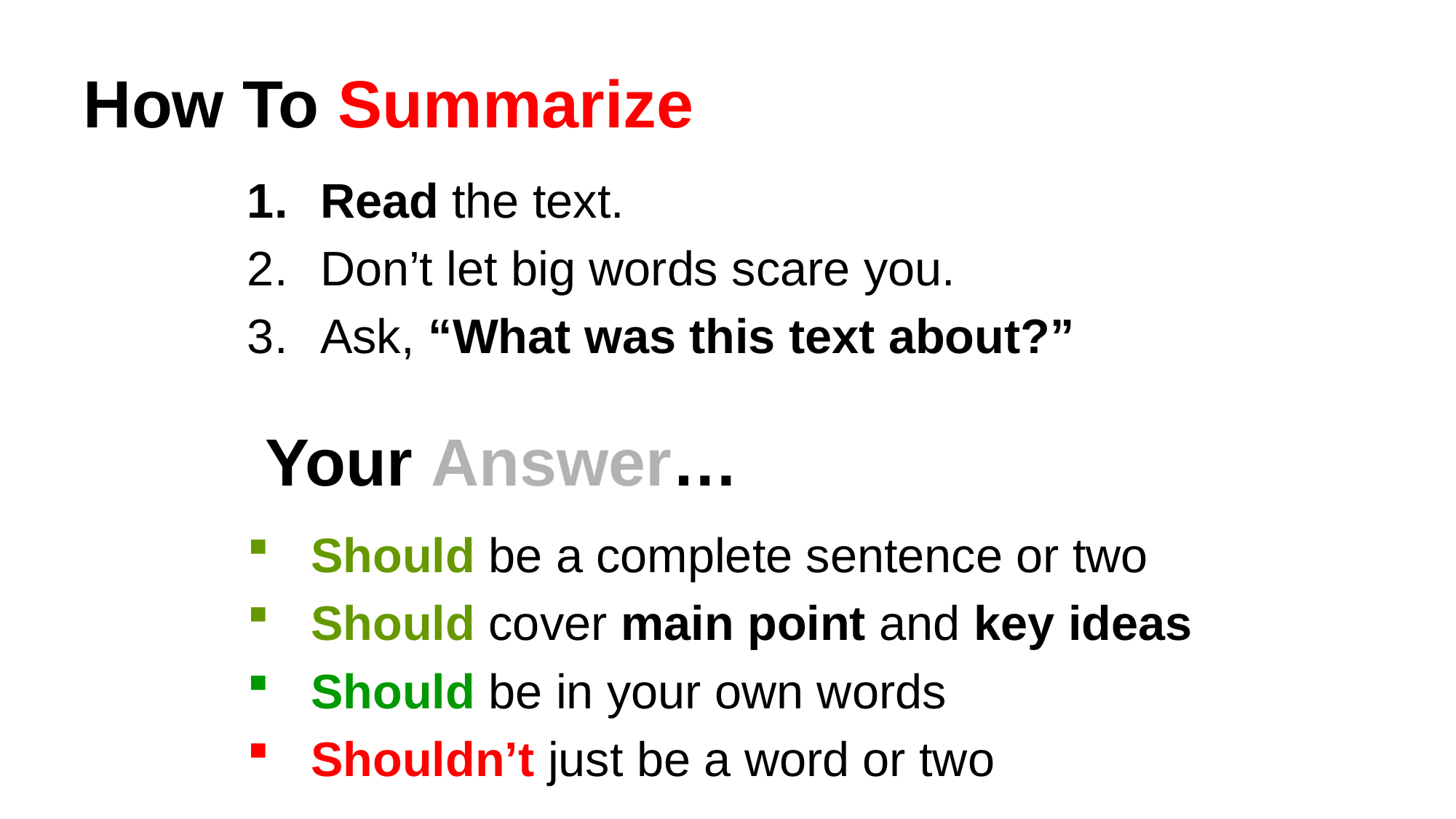

# How To Summarize
Read the text.
Don’t let big words scare you.
Ask, “What was this text about?”
Your Answer…
Should be a complete sentence or two
Should cover main point and key ideas
Should be in your own words
Shouldn’t just be a word or two